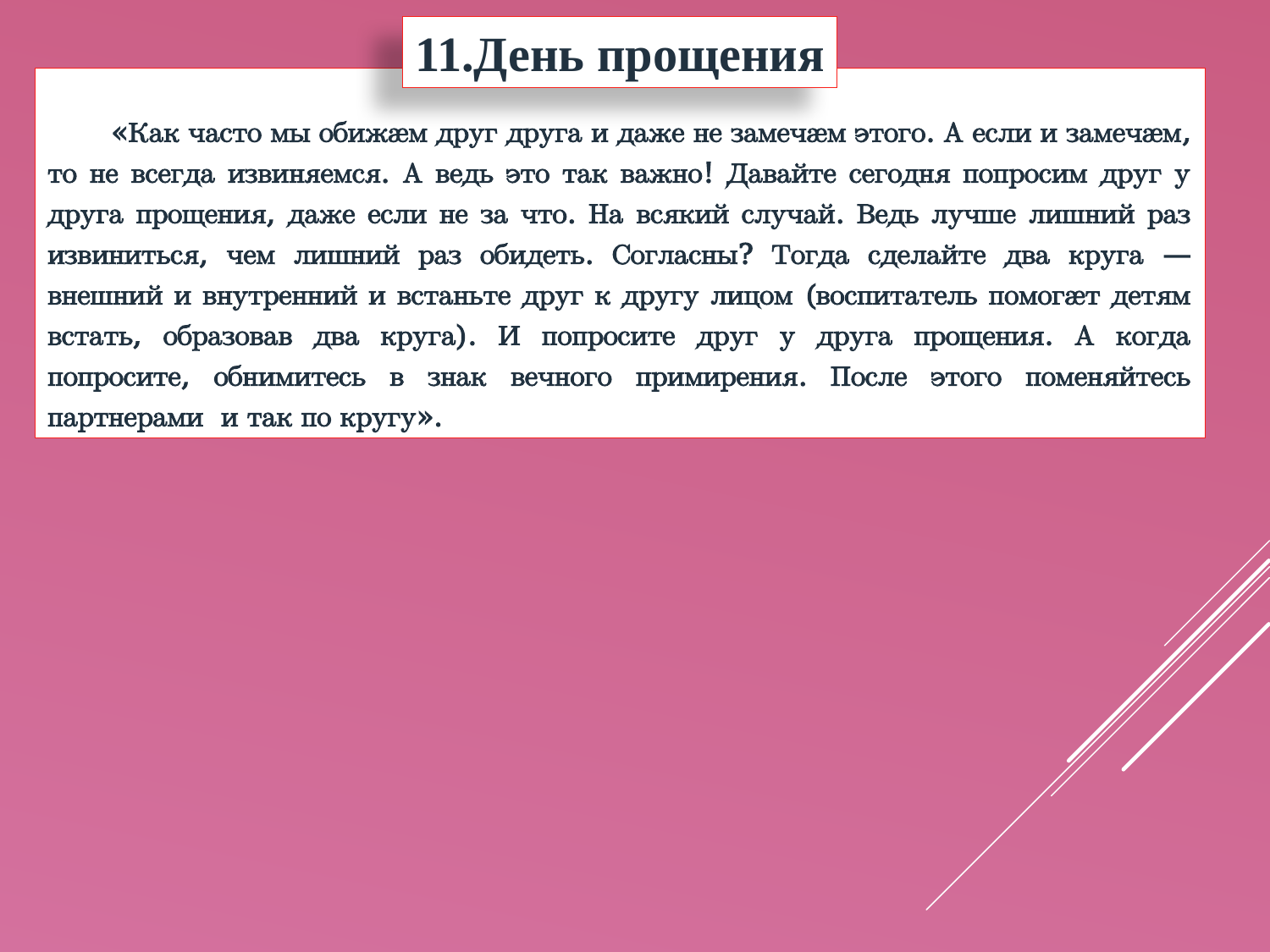

11.День прощения

	«Как часто мы обижаем друг друга и даже не замечаем этого. А если и замечаем, то не всегда извиняемся. А ведь это так важно! Давайте сегодня попросим друг у друга прощения, даже если не за что. На всякий случай. Ведь лучше лишний раз извиниться, чем лишний раз обидеть. Согласны? Тогда сделайте два круга — внешний и внутренний и встаньте друг к другу лицом (воспитатель помогает детям встать, образовав два круга). И попросите друг у друга прощения. А когда попросите, обнимитесь в знак вечного примирения. После этого поменяйтесь партнерами  и так по кругу».